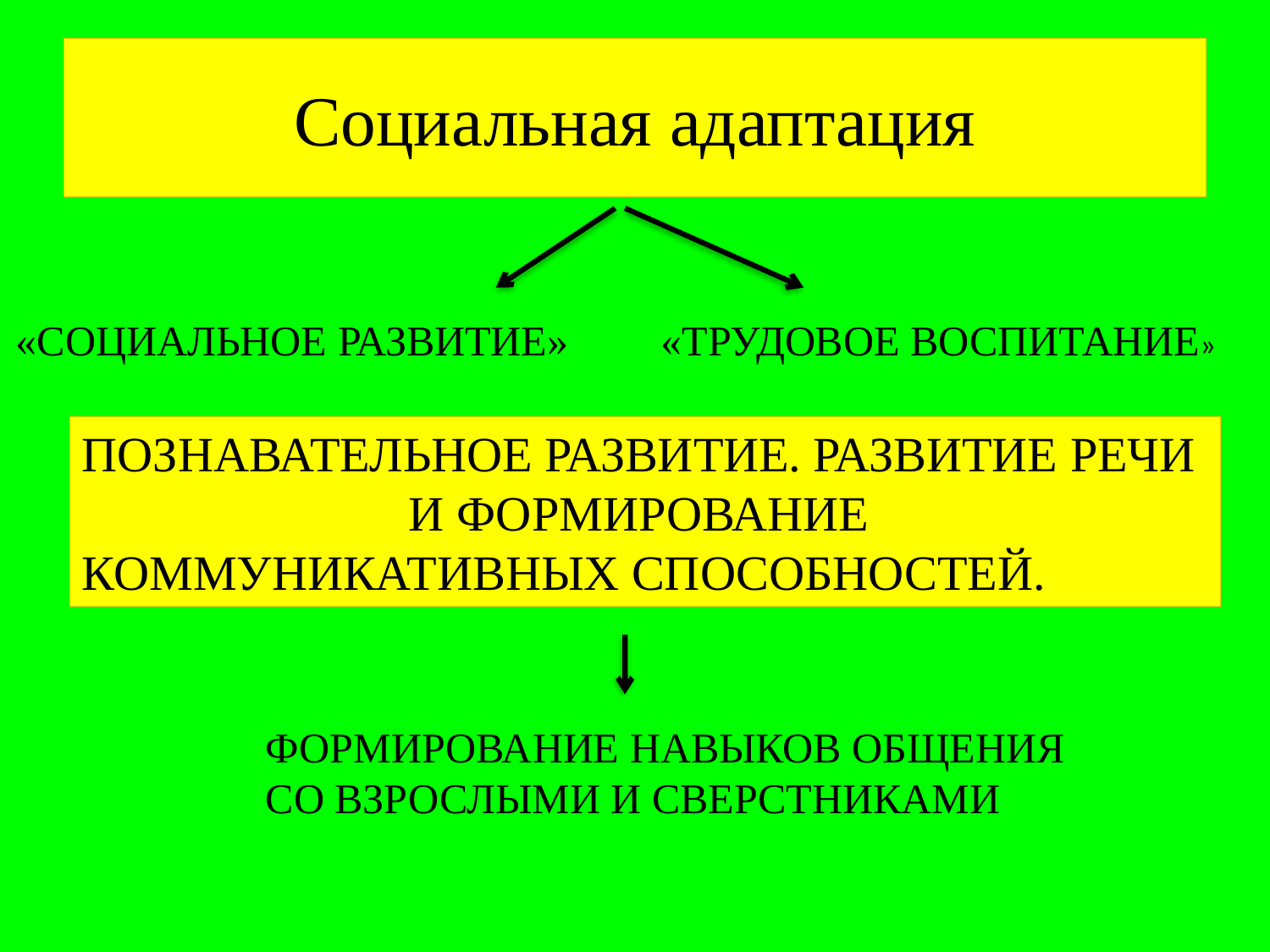

# Социальная адаптация
«СОЦИАЛЬНОЕ РАЗВИТИЕ»
«ТРУДОВОЕ ВОСПИТАНИЕ»
ПОЗНАВАТЕЛЬНОЕ РАЗВИТИЕ. РАЗВИТИЕ РЕЧИ
И ФОРМИРОВАНИЕ
КОММУНИКАТИВНЫХ СПОСОБНОСТЕЙ.
ФОРМИРОВАНИЕ НАВЫКОВ ОБЩЕНИЯ
СО ВЗРОСЛЫМИ И СВЕРСТНИКАМИ